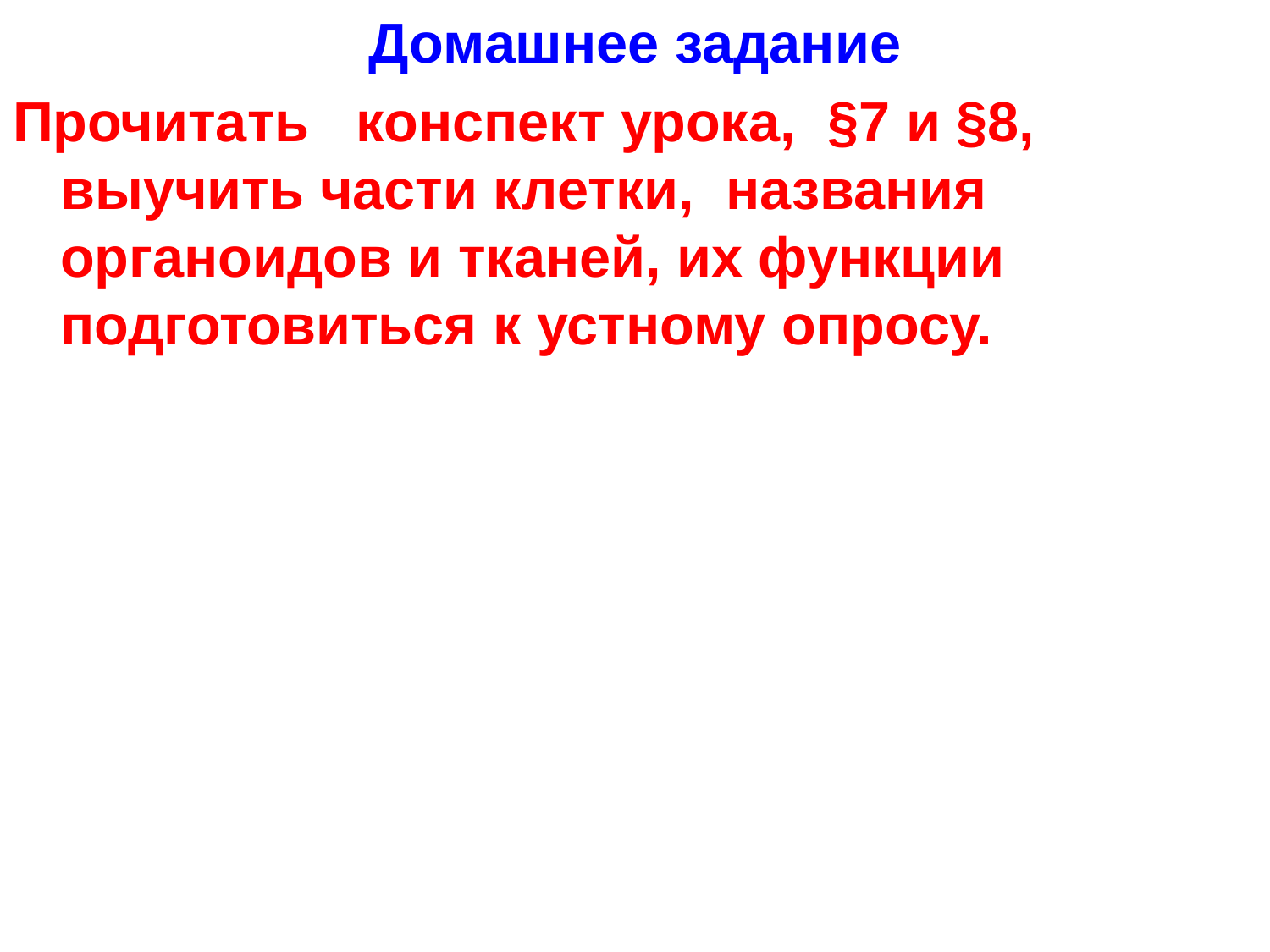

Домашнее задание
Прочитать   конспект урока,  §7 и §8, выучить части клетки,  названия органоидов и тканей, их функции  подготовиться к устному опросу.